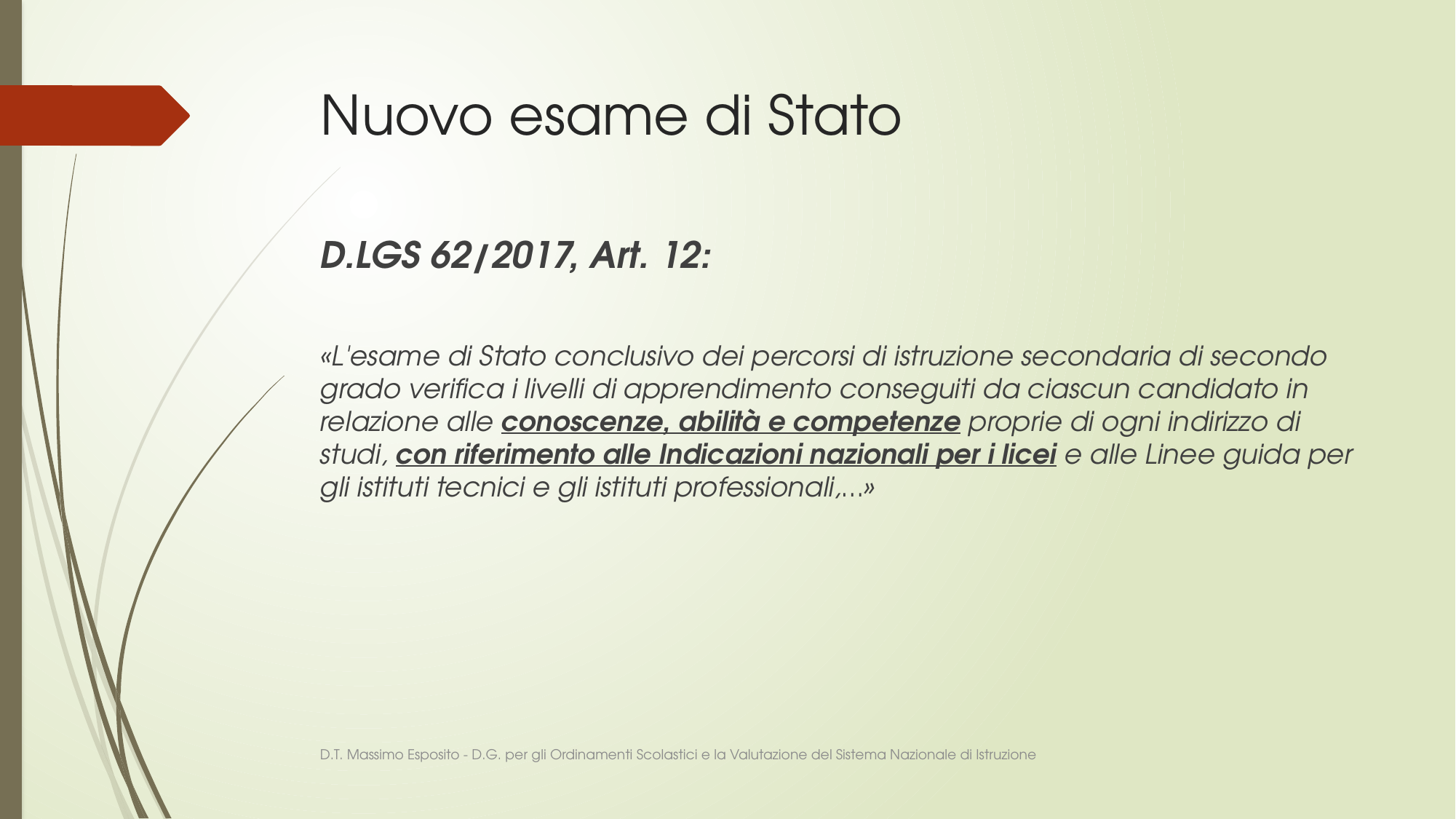

# Nuovo esame di Stato
D.LGS 62/2017, Art. 12:

«L'esame di Stato conclusivo dei percorsi di istruzione secondaria di secondo grado verifica i livelli di apprendimento conseguiti da ciascun candidato in relazione alle conoscenze, abilità e competenze proprie di ogni indirizzo di studi, con riferimento alle Indicazioni nazionali per i licei e alle Linee guida per gli istituti tecnici e gli istituti professionali,…»
D.T. Massimo Esposito - D.G. per gli Ordinamenti Scolastici e la Valutazione del Sistema Nazionale di Istruzione